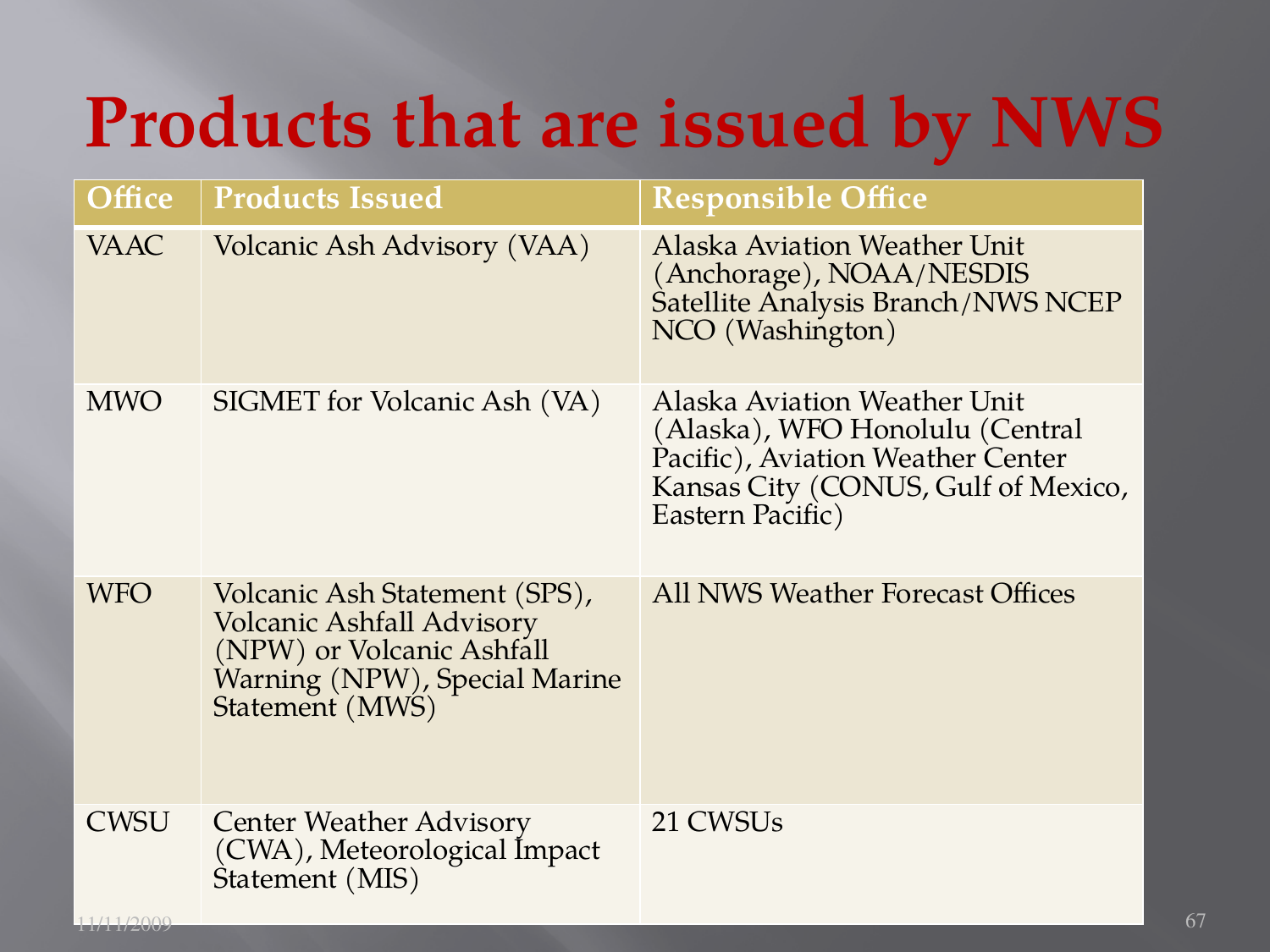

# Products that are issued by NWS
| Office | Products Issued | Responsible Office |
| --- | --- | --- |
| VAAC | Volcanic Ash Advisory (VAA) | Alaska Aviation Weather Unit (Anchorage), NOAA/NESDIS Satellite Analysis Branch/NWS NCEP NCO (Washington) |
| MWO | SIGMET for Volcanic Ash (VA) | Alaska Aviation Weather Unit (Alaska), WFO Honolulu (Central Pacific), Aviation Weather Center Kansas City (CONUS, Gulf of Mexico, Eastern Pacific) |
| WFO | Volcanic Ash Statement (SPS), Volcanic Ashfall Advisory (NPW) or Volcanic Ashfall Warning (NPW), Special Marine Statement (MWS) | All NWS Weather Forecast Offices |
| CWSU | Center Weather Advisory (CWA), Meteorological Impact Statement (MIS) | 21 CWSUs |
11/11/2009
67